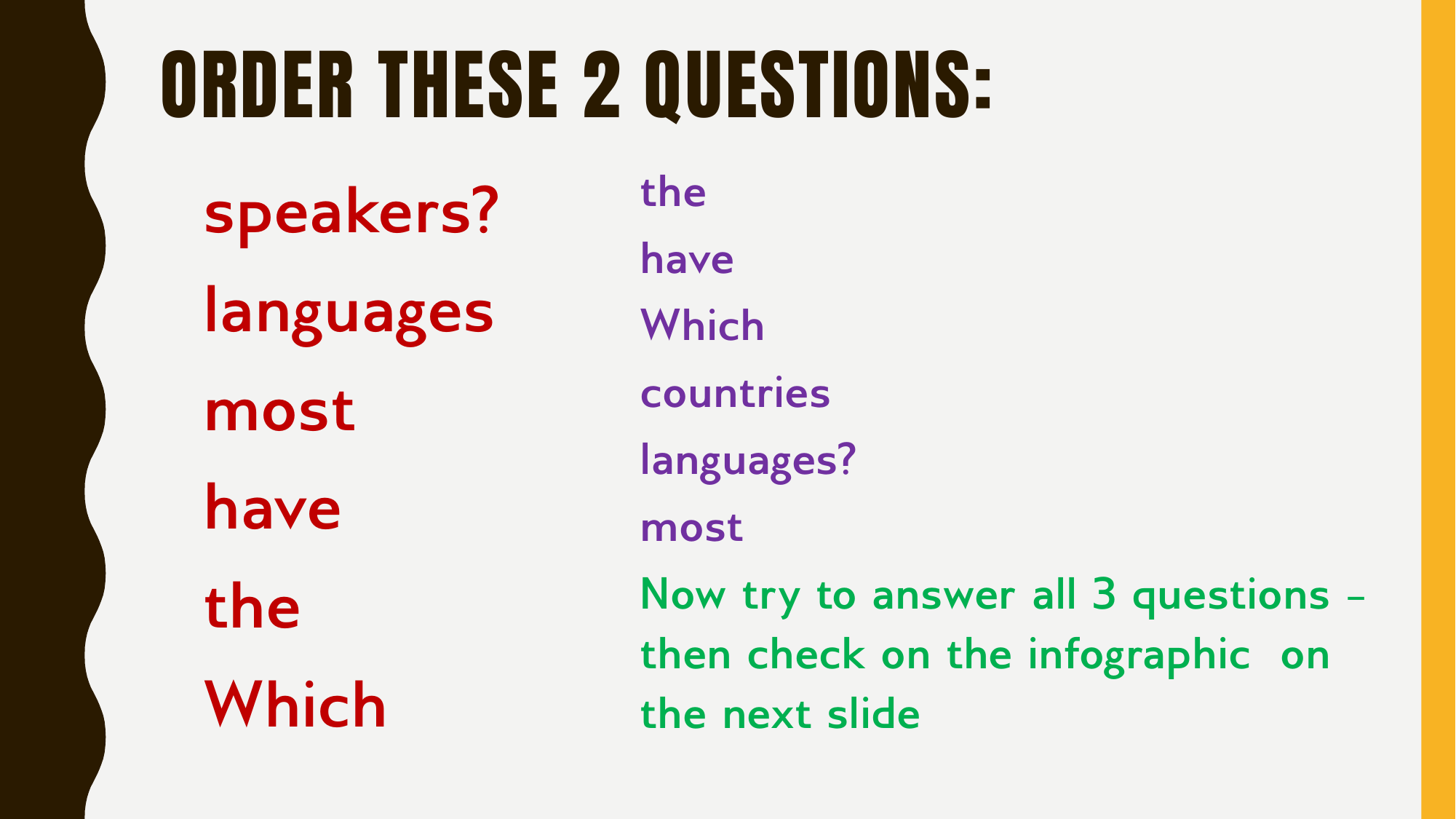

# Order these 2 questions:
the
have
Which
countries
languages?
most
Now try to answer all 3 questions – then check on the infographic  on the next slide
speakers?
languages
most
have
the
Which